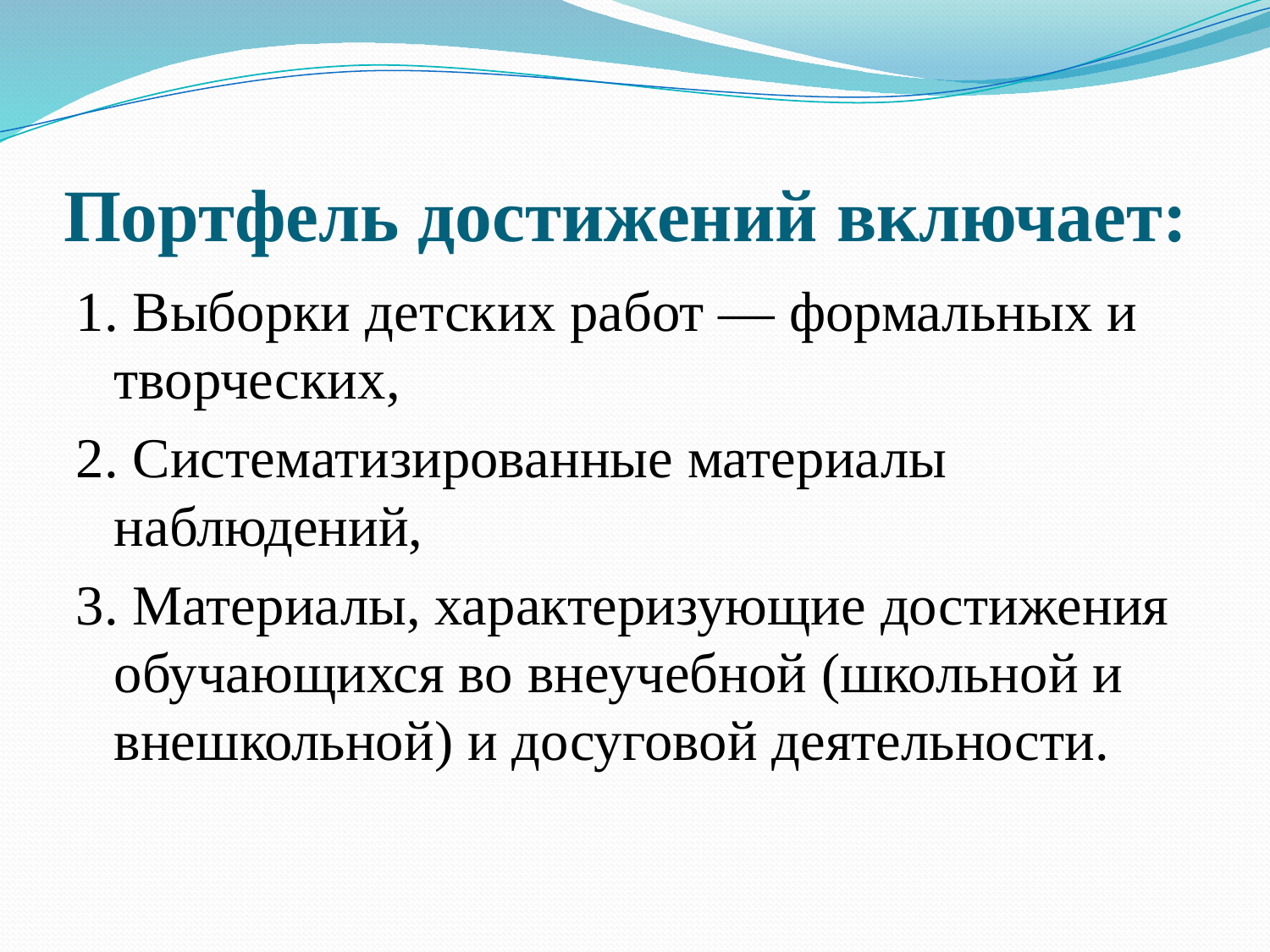

# Портфель достижений включает:
1. Выборки детских работ — формальных и творческих,
2. Систематизированные материалы наблюдений,
3. Материалы, характеризующие достижения обучающихся во внеучебной (школьной и внешкольной) и досуговой деятельности.